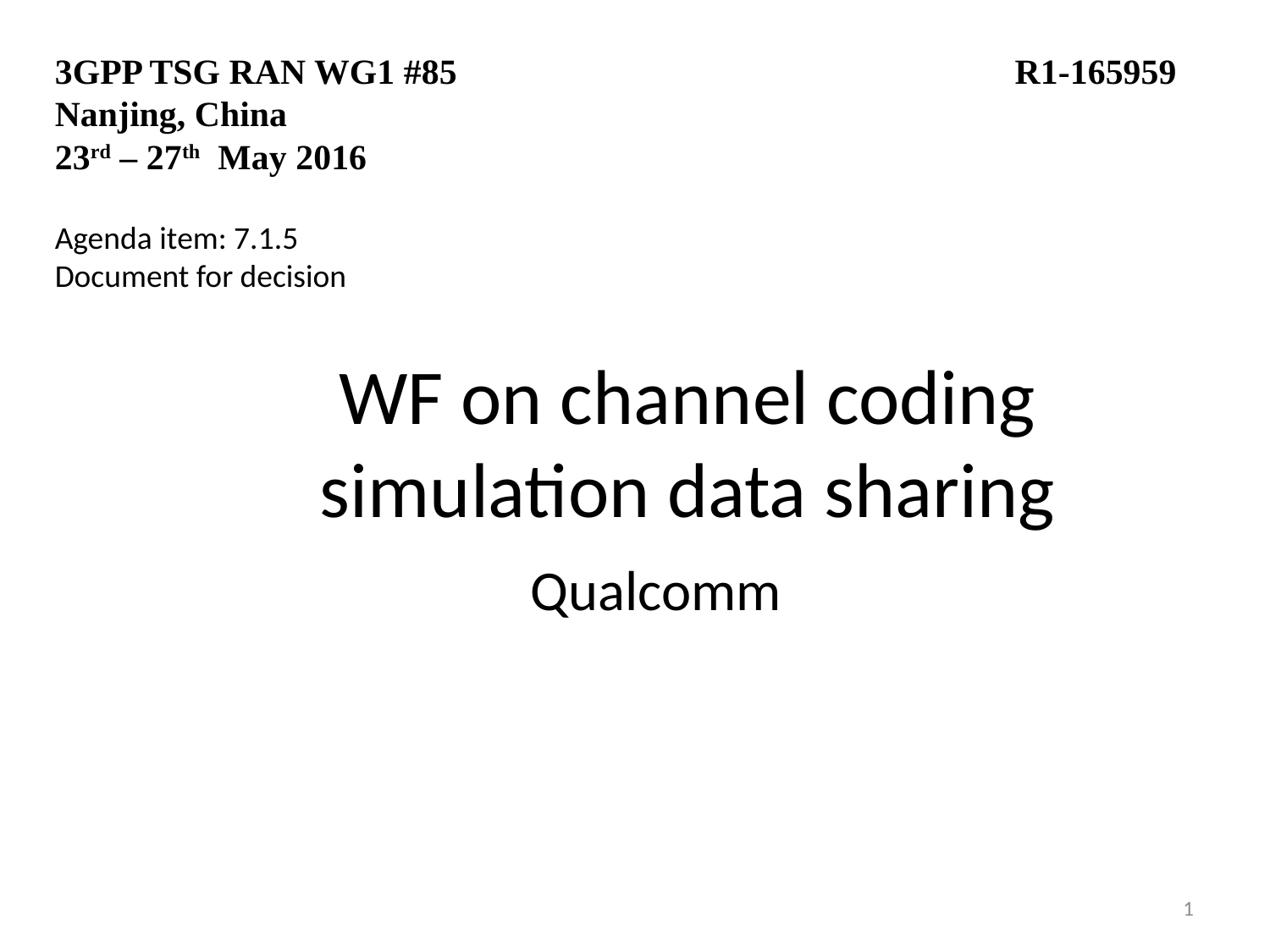

3GPP TSG RAN WG1 #85				        R1-165959
Nanjing, China
23rd – 27th  May 2016
Agenda item: 7.1.5
Document for decision
# WF on channel coding simulation data sharing
Qualcomm
1